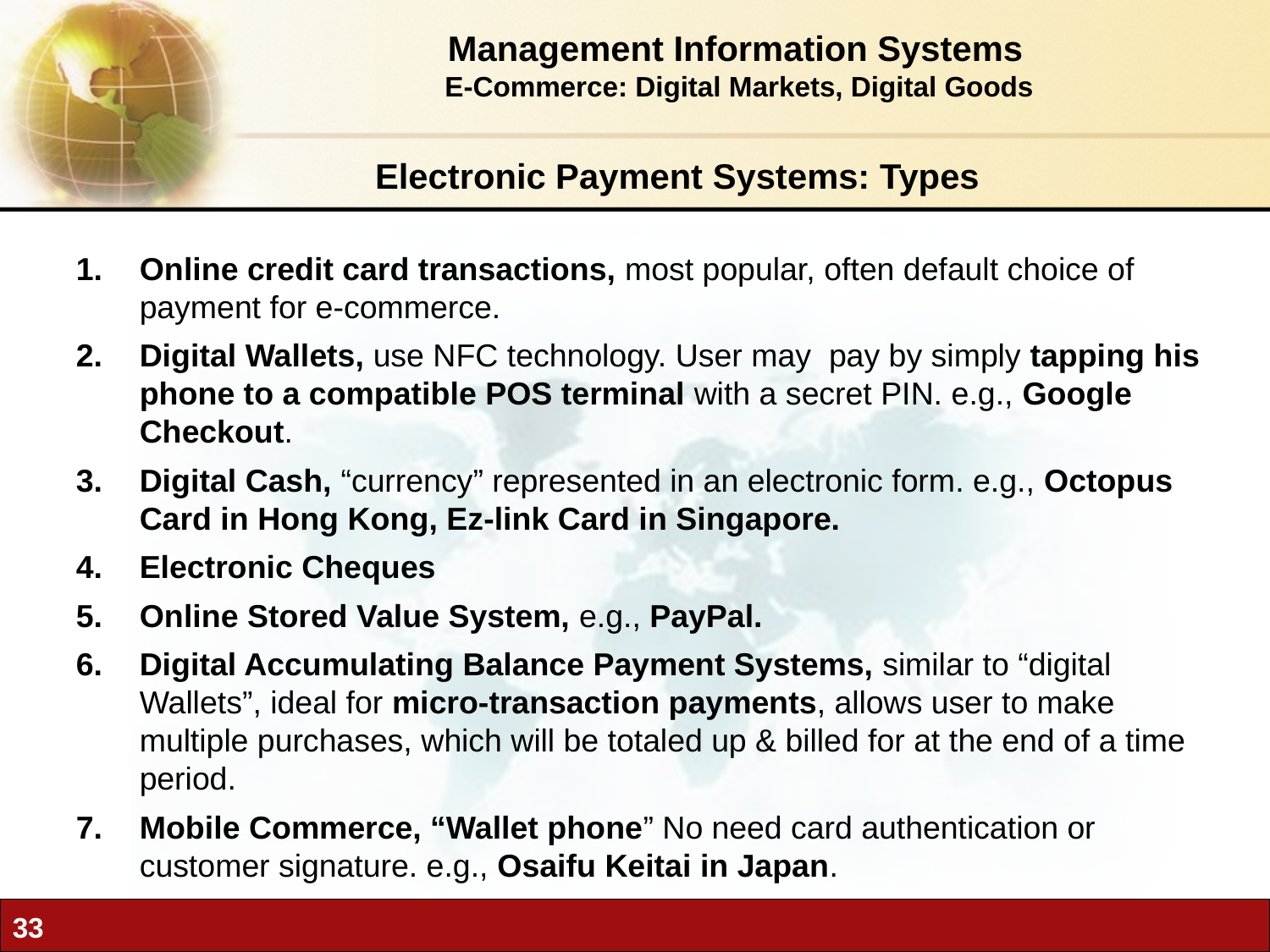

Management Information Systems
 E-Commerce: Digital Markets, Digital Goods
Electronic Payment Systems: Types
Online credit card transactions, most popular, often default choice of payment for e-commerce.
Digital Wallets, use NFC technology. User may  pay by simply tapping his phone to a compatible POS terminal with a secret PIN. e.g., Google Checkout.
Digital Cash, “currency” represented in an electronic form. e.g., Octopus Card in Hong Kong, Ez-link Card in Singapore.
Electronic Cheques
Online Stored Value System, e.g., PayPal.
Digital Accumulating Balance Payment Systems, similar to “digital Wallets”, ideal for micro-transaction payments, allows user to make multiple purchases, which will be totaled up & billed for at the end of a time period.
Mobile Commerce, “Wallet phone” No need card authentication or customer signature. e.g., Osaifu Keitai in Japan.